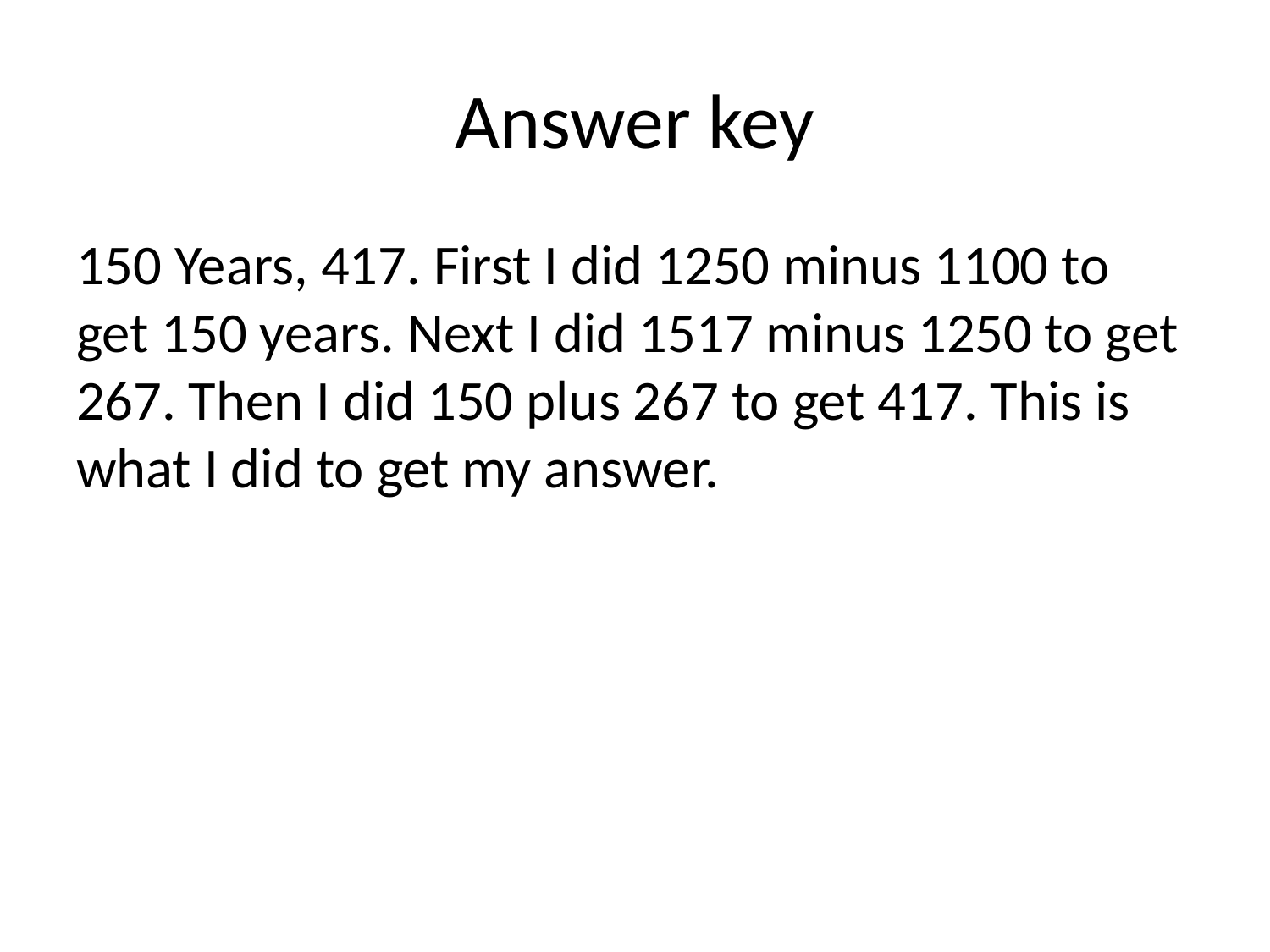

# Answer key
150 Years, 417. First I did 1250 minus 1100 to get 150 years. Next I did 1517 minus 1250 to get 267. Then I did 150 plus 267 to get 417. This is what I did to get my answer.